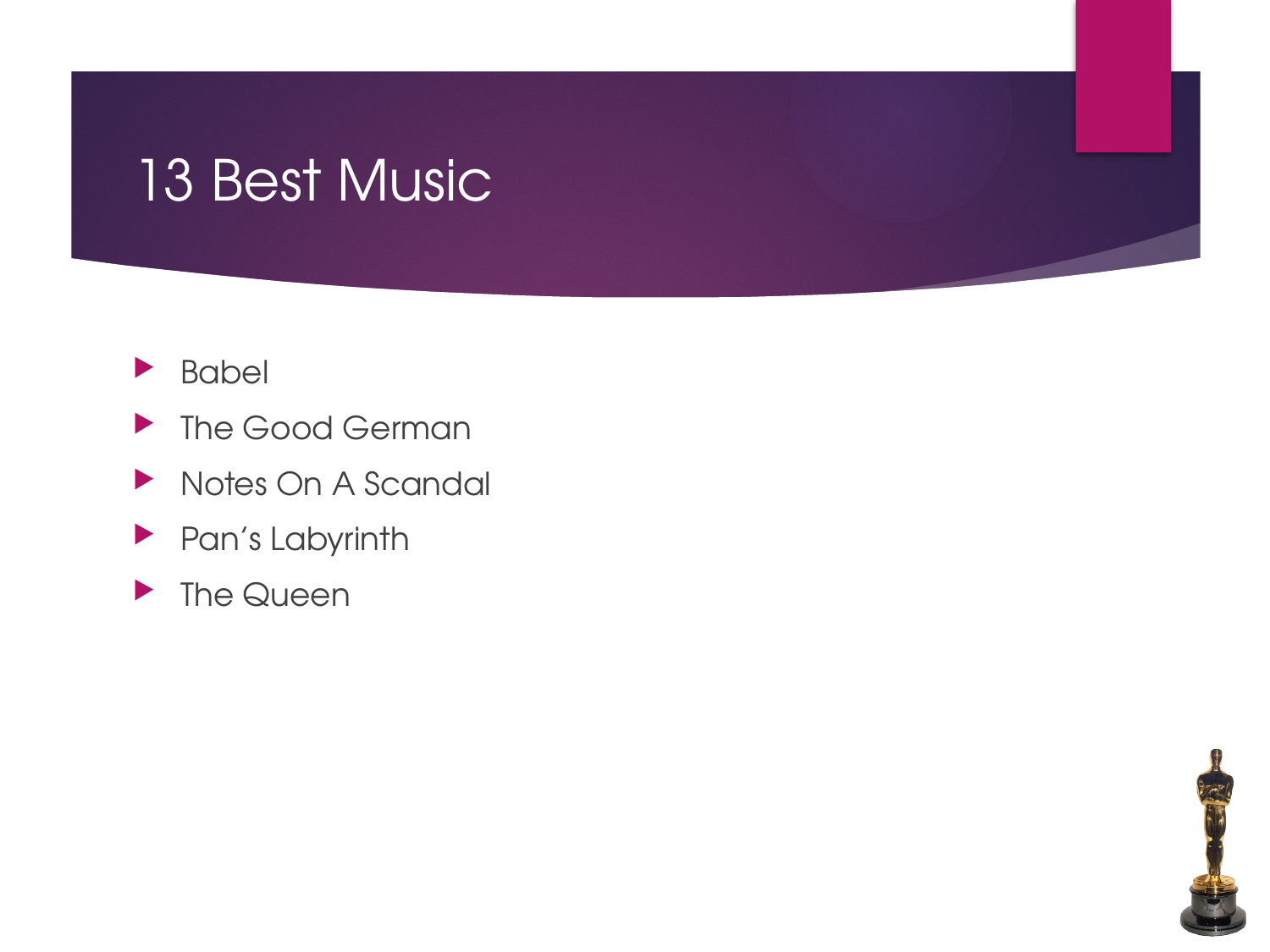

# 13 Best Music
Babel
The Good German
Notes On A Scandal
Pan’s Labyrinth
The Queen